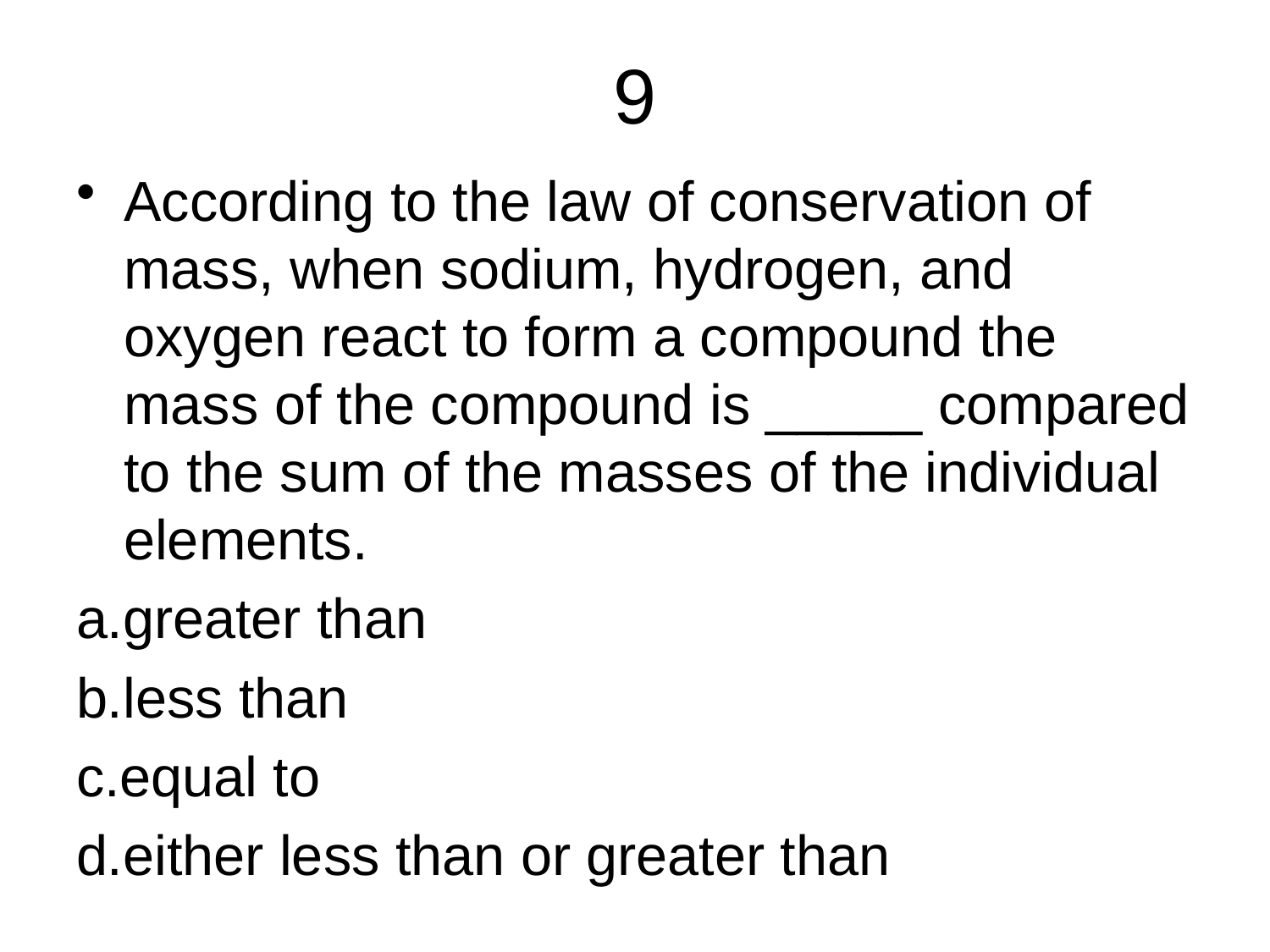

# 9
According to the law of conservation of mass, when sodium, hydrogen, and oxygen react to form a compound the mass of the compound is _____ compared to the sum of the masses of the individual elements.
a.greater than
b.less than
c.equal to
d.either less than or greater than